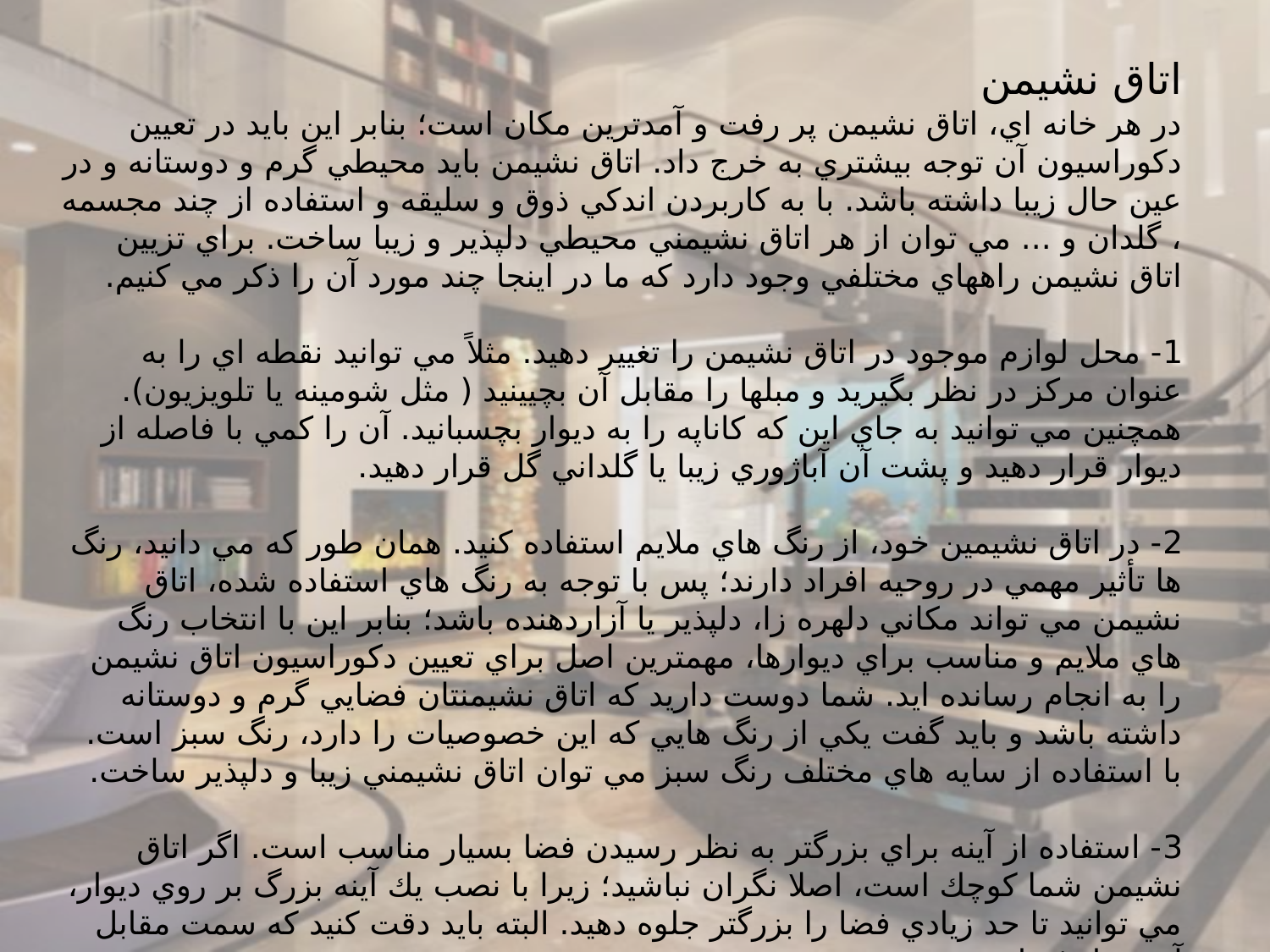

اتاق نشیمن
در هر خانه اي، اتاق نشيمن پر رفت و آمدترين مكان است؛ بنابر اين بايد در تعيين دكوراسيون آن توجه بيشتري به خرج داد. اتاق نشيمن بايد محيطي گرم و دوستانه و در عين حال زيبا داشته باشد. با به كاربردن اندكي ذوق و سليقه و استفاده از چند مجسمه ، گلدان و ... مي توان از هر اتاق نشيمني محيطي دلپذير و زيبا ساخت. براي تزيين اتاق نشيمن راههاي مختلفي وجود دارد كه ما در اينجا چند مورد آن را ذكر مي كنيم.
1- محل لوازم موجود در اتاق نشيمن را تغيير دهيد. مثلاً مي توانيد نقطه اي را به عنوان مركز در نظر بگيريد و مبلها را مقابل آن بچيينيد ( مثل شومينه يا تلويزيون). همچنين مي توانيد به جاي اين كه كاناپه را به ديوار بچسبانيد. آن را كمي با فاصله از ديوار قرار دهيد و پشت آن آباژوري زيبا يا گلداني گل قرار دهيد.
2- در اتاق نشيمين خود، از رنگ هاي ملايم استفاده كنيد. همان طور كه مي دانيد، رنگ ها تأثير مهمي در روحيه افراد دارند؛ پس با توجه به رنگ هاي استفاده شده، اتاق نشيمن مي تواند مكاني دلهره زا، دلپذير يا آزاردهنده باشد؛ بنابر اين با انتخاب رنگ هاي ملايم و مناسب براي ديوارها، مهمترين اصل براي تعيين دكوراسيون اتاق نشيمن را به انجام رسانده ايد. شما دوست داريد كه اتاق نشيمنتان فضايي گرم و دوستانه داشته باشد و بايد گفت يكي از رنگ هايي كه اين خصوصيات را دارد، رنگ سبز است. با استفاده از سايه هاي مختلف رنگ سبز مي توان اتاق نشيمني زيبا و دلپذير ساخت.
3- استفاده از آينه براي بزرگتر به نظر رسيدن فضا بسيار مناسب است. اگر اتاق نشيمن شما كوچك است، اصلا نگران نباشيد؛ زيرا با نصب يك آينه بزرگ بر روي ديوار، مي توانيد تا حد زيادي فضا را بزرگتر جلوه دهيد. البته بايد دقت كنيد كه سمت مقابل آينه شلوغ نباشد.